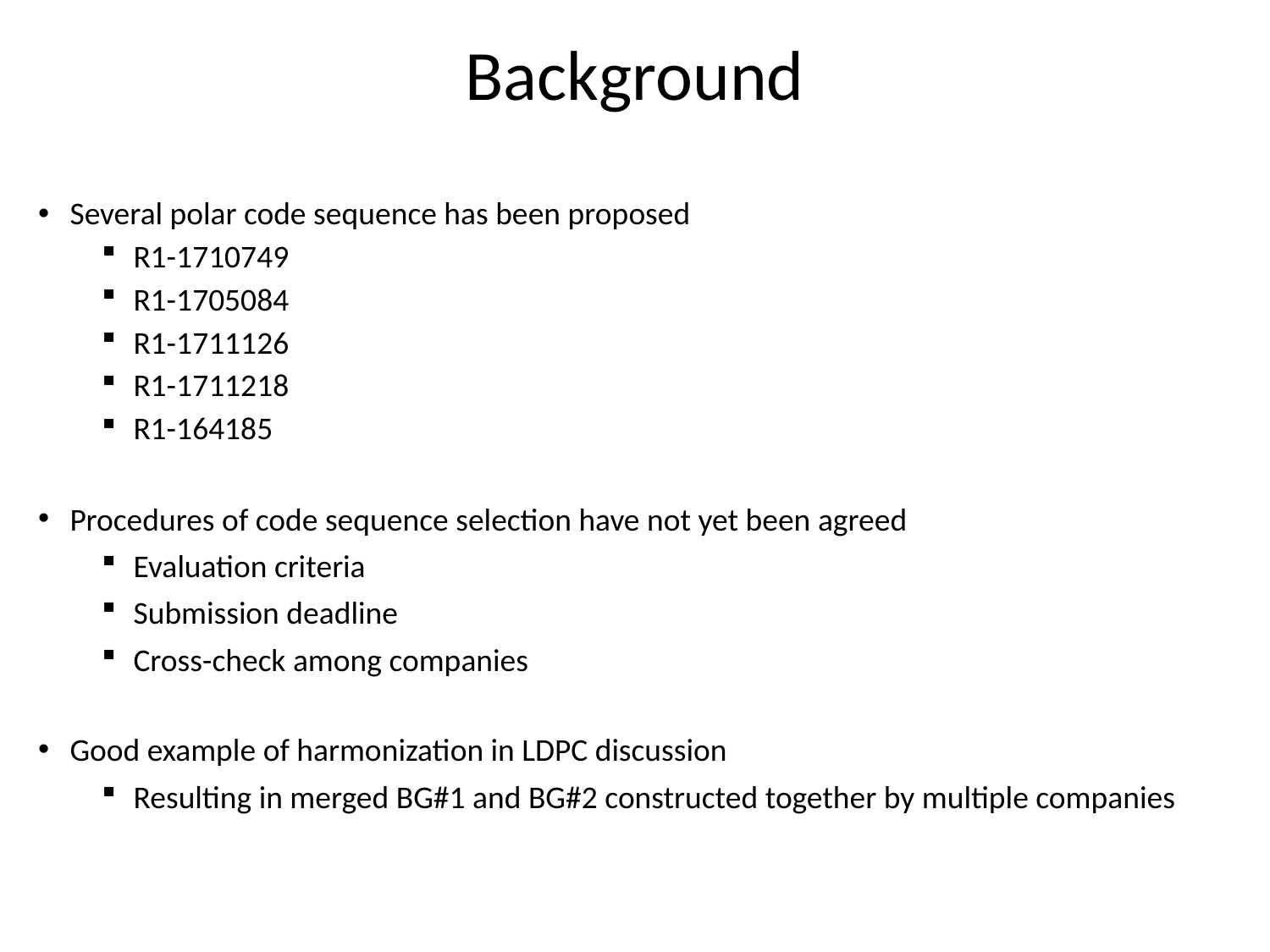

Background
Several polar code sequence has been proposed
R1-1710749
R1-1705084
R1-1711126
R1-1711218
R1-164185

Procedures of code sequence selection have not yet been agreed
Evaluation criteria
Submission deadline
Cross-check among companies

Good example of harmonization in LDPC discussion
Resulting in merged BG#1 and BG#2 constructed together by multiple companies